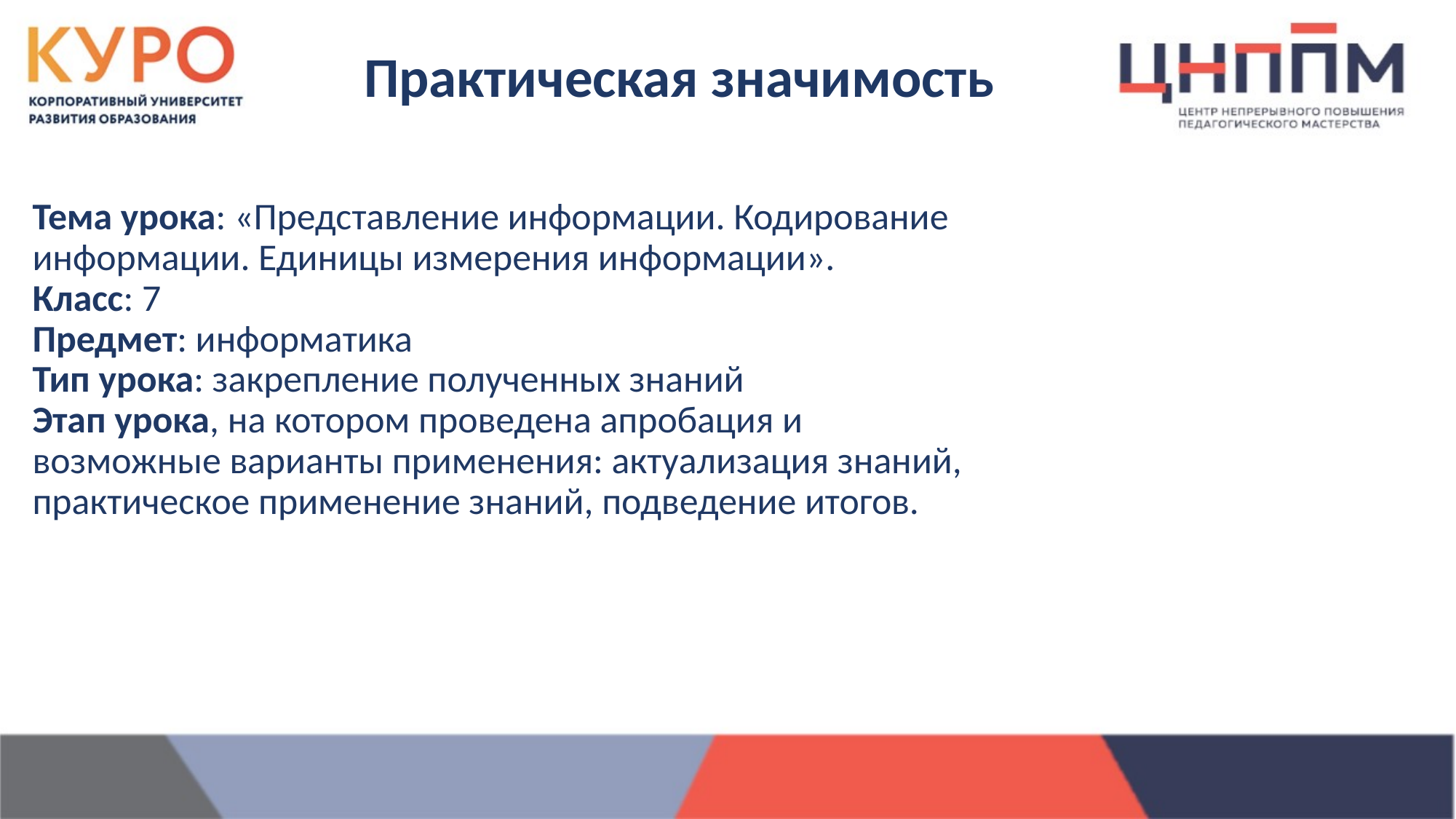

Практическая значимость
Тема урока: «Представление информации. Кодирование информации. Единицы измерения информации».
Класс: 7
Предмет: информатика
Тип урока: закрепление полученных знаний
Этап урока, на котором проведена апробация и возможные варианты применения: актуализация знаний, практическое применение знаний, подведение итогов.